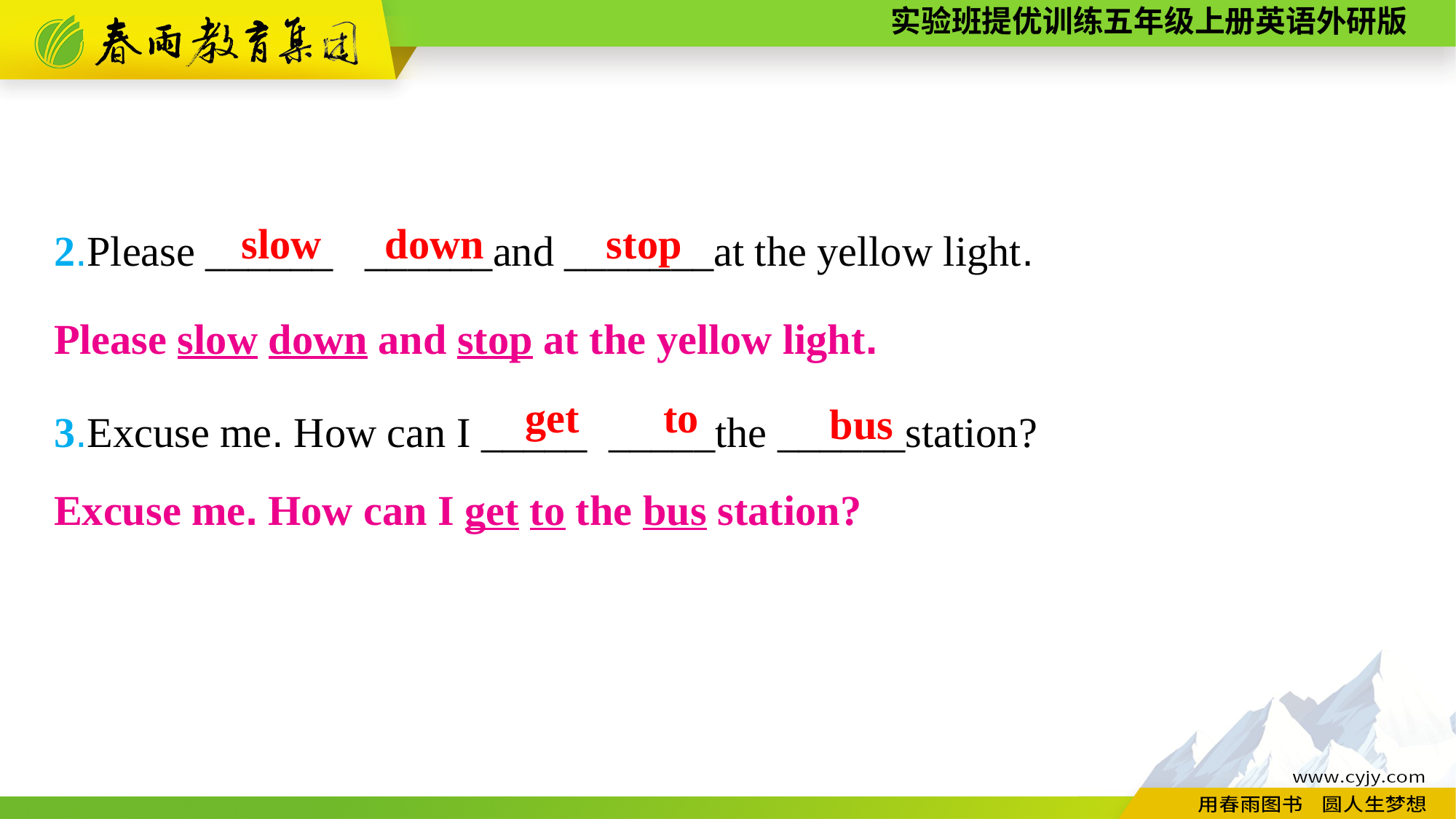

stop
2.Please ______   ______and _______at the yellow light.

3.Excuse me. How can I _____  _____the ______station?
slow      down
Please slow down and stop at the yellow light.
get        to
bus
Excuse me. How can I get to the bus station?